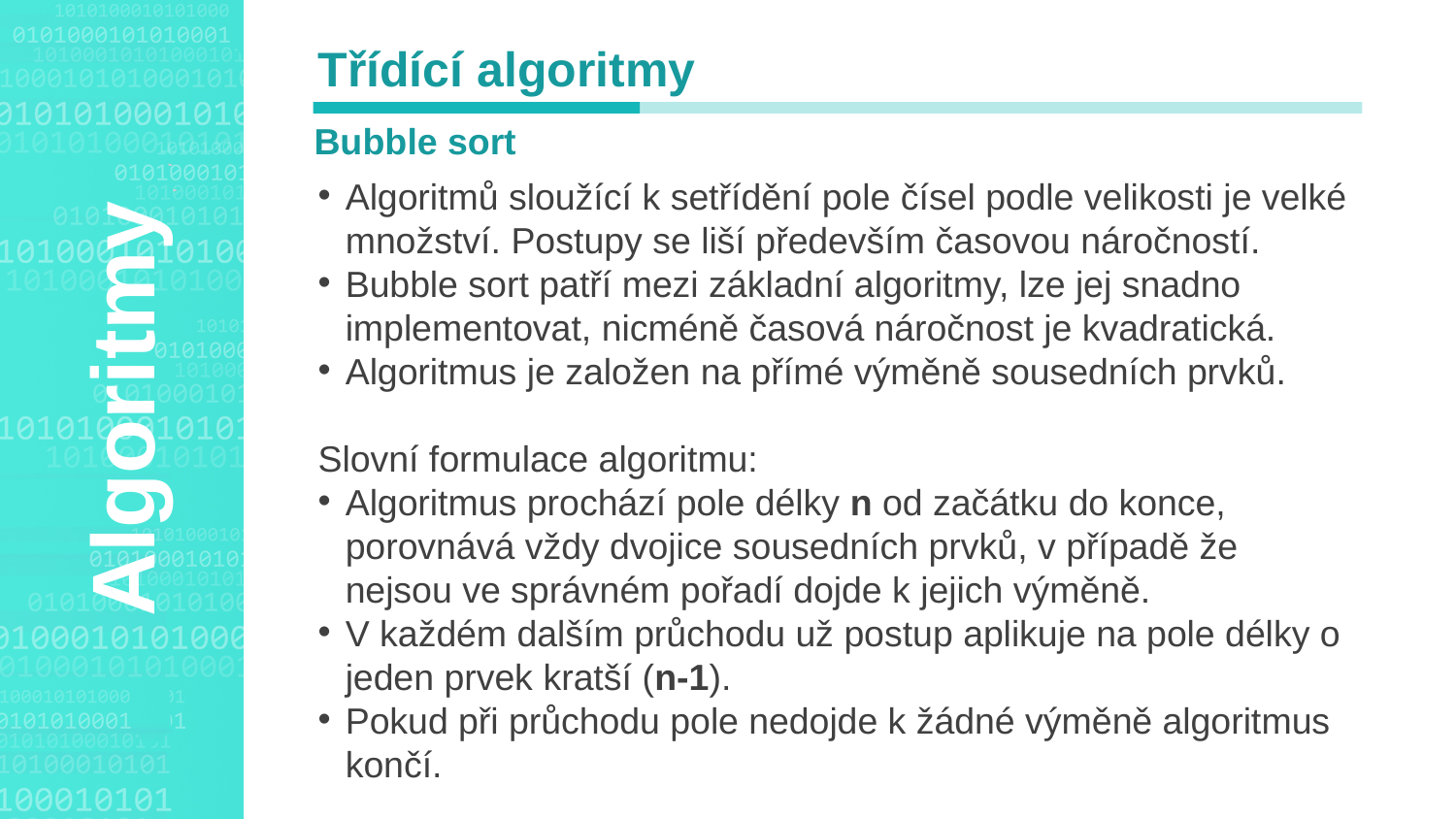

Třídící algoritmy
Bubble sort
Algoritmů sloužící k setřídění pole čísel podle velikosti je velké množství. Postupy se liší především časovou náročností.
Bubble sort patří mezi základní algoritmy, lze jej snadno implementovat, nicméně časová náročnost je kvadratická.
Algoritmus je založen na přímé výměně sousedních prvků.

Slovní formulace algoritmu:
Algoritmus prochází pole délky n od začátku do konce, porovnává vždy dvojice sousedních prvků, v případě že nejsou ve správném pořadí dojde k jejich výměně.
V každém dalším průchodu už postup aplikuje na pole délky o jeden prvek kratší (n-1).
Pokud při průchodu pole nedojde k žádné výměně algoritmus končí.

Agenda Style

Algoritmy